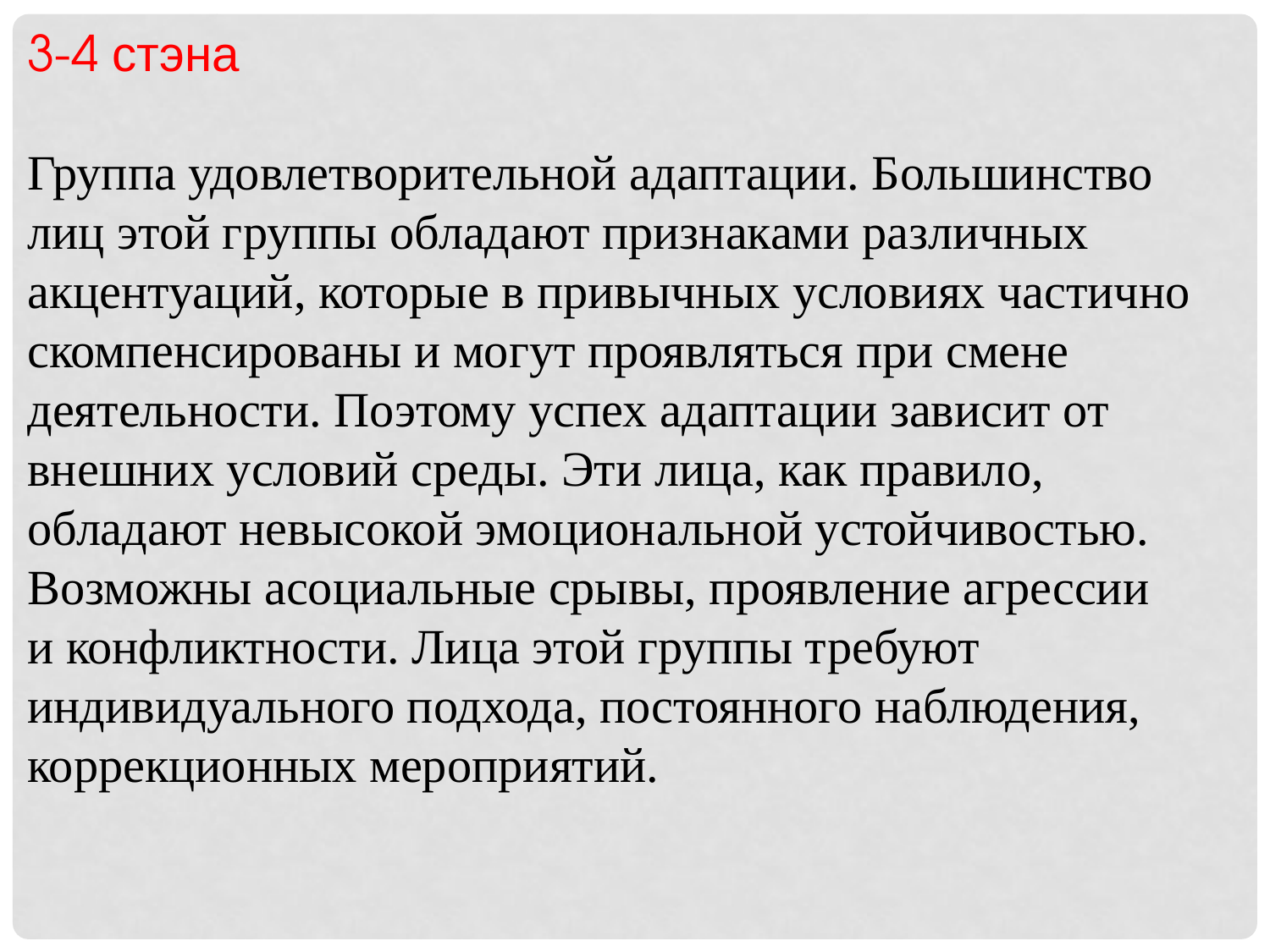

3-4 стэна

Группа удовлетворительной адаптации. Большинство лиц этой группы обладают признаками различных акцентуаций, которые в привычных условиях частично скомпенсированы и могут проявляться при смене деятельности. Поэтому успех адаптации зависит от внешних условий среды. Эти лица, как правило, обладают невысокой эмоциональной устойчивостью. Возможны асоциальные срывы, проявление агрессии
и конфликтности. Лица этой группы требуют индивидуального подхода, постоянного наблюдения, коррекционных мероприятий.